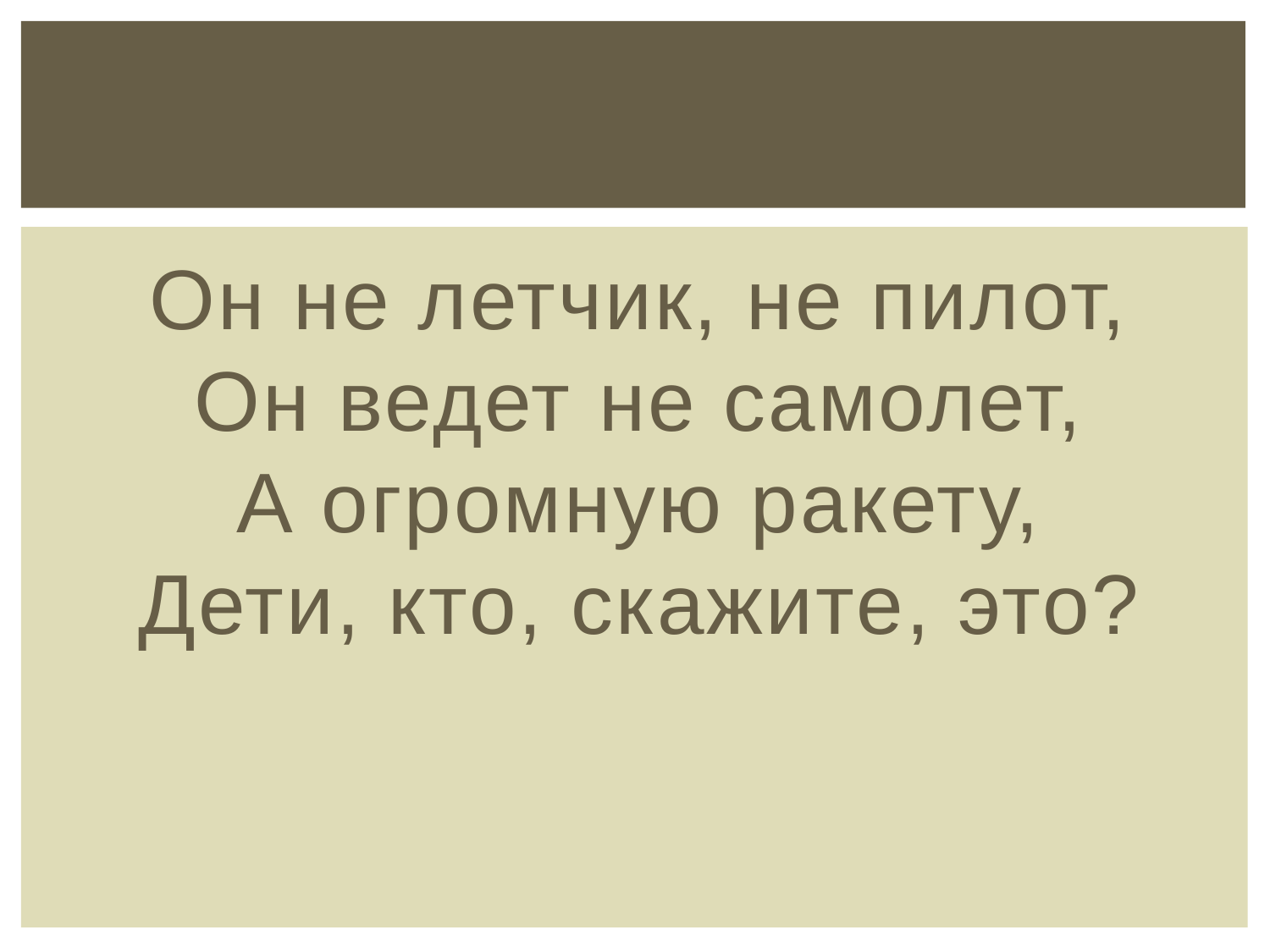

#
Он не летчик, не пилот,
Он ведет не самолет,
А огромную ракету,
Дети, кто, скажите, это?